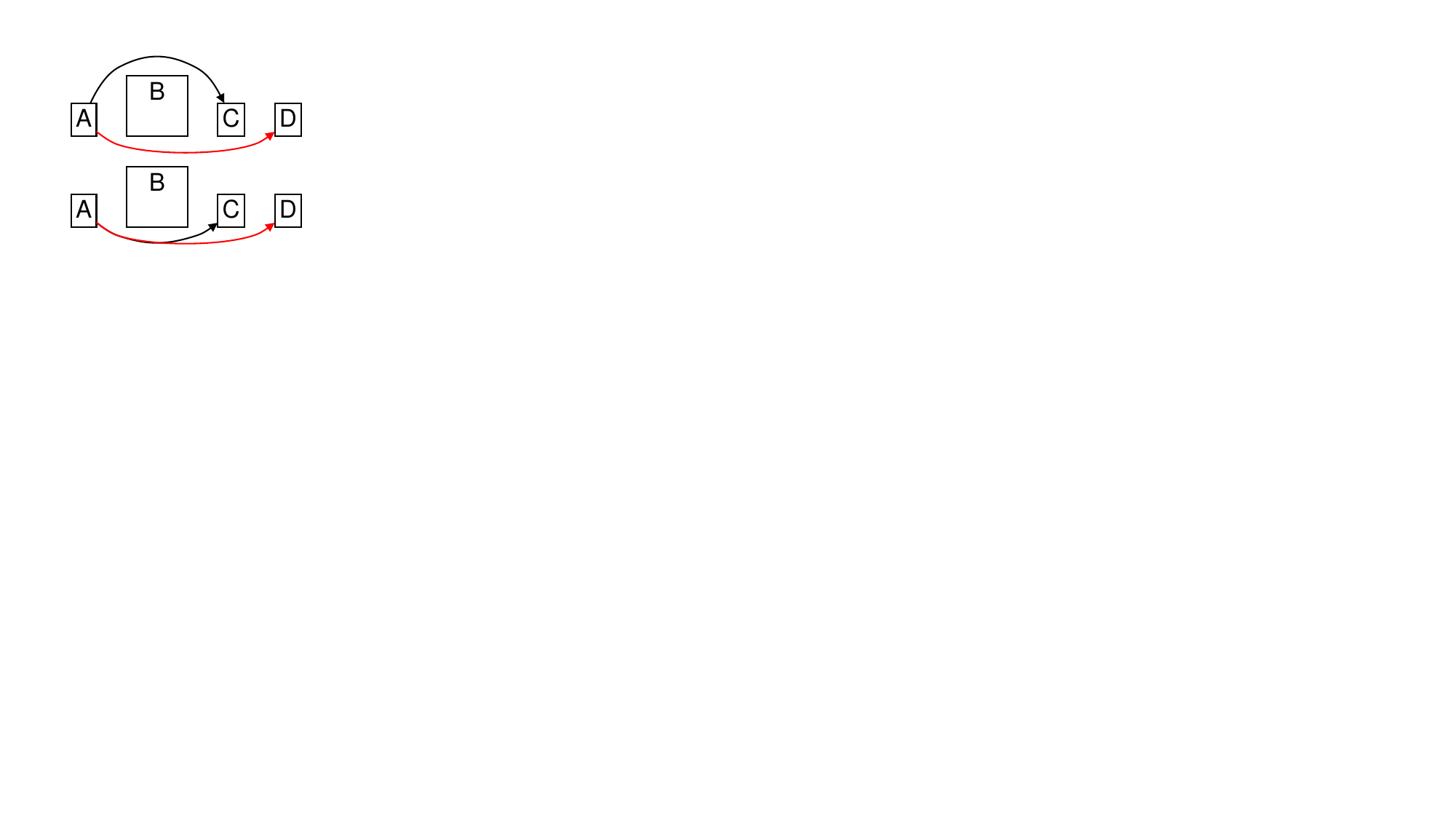

B
A
C
D

B
A
C
D